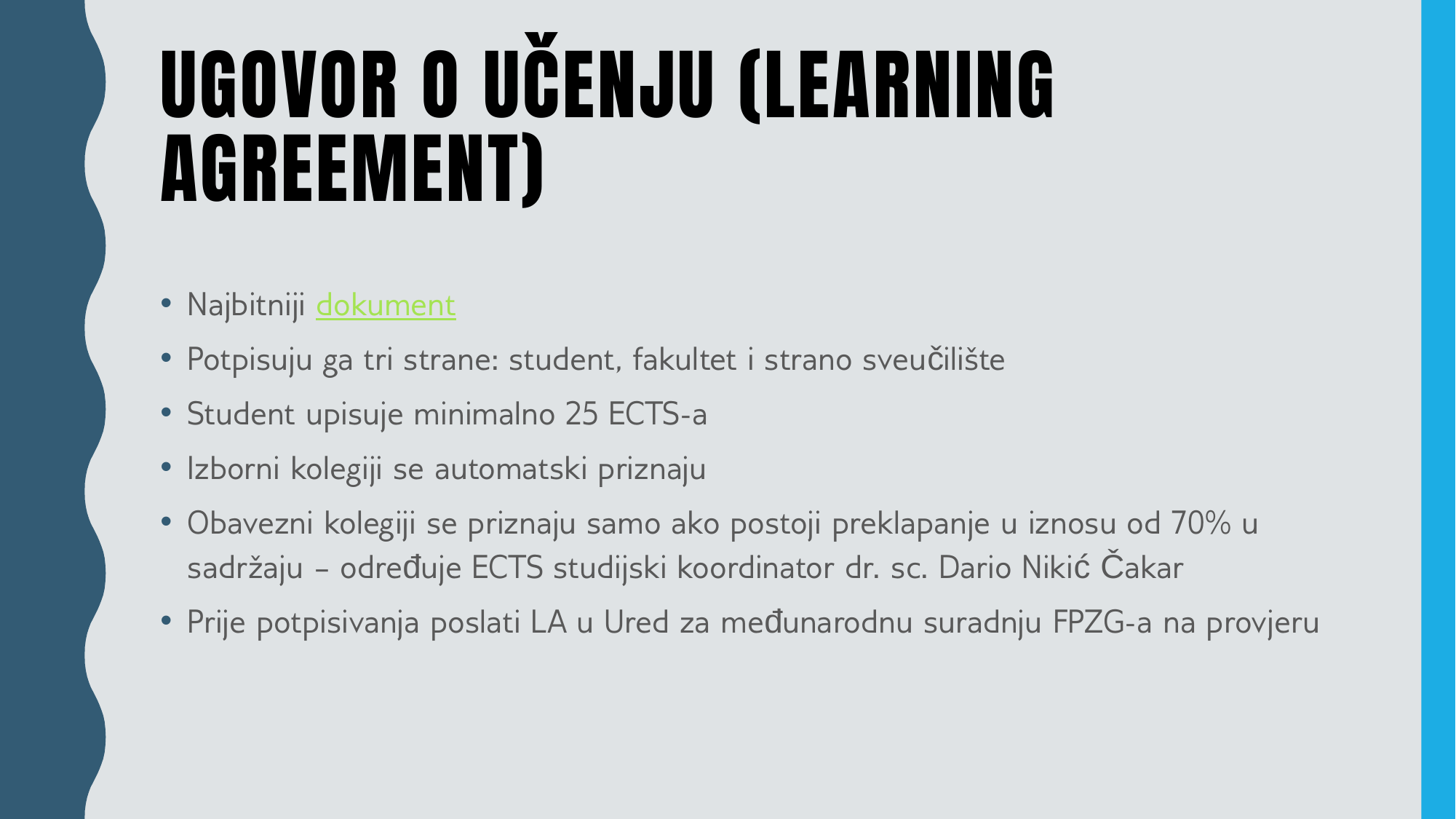

# Ugovor o učenju (learning Agreement)
Najbitniji dokument
Potpisuju ga tri strane: student, fakultet i strano sveučilište
Student upisuje minimalno 25 ECTS-a
Izborni kolegiji se automatski priznaju
Obavezni kolegiji se priznaju samo ako postoji preklapanje u iznosu od 70% u sadržaju – određuje ECTS studijski koordinator dr. sc. Dario Nikić Čakar
Prije potpisivanja poslati LA u Ured za međunarodnu suradnju FPZG-a na provjeru